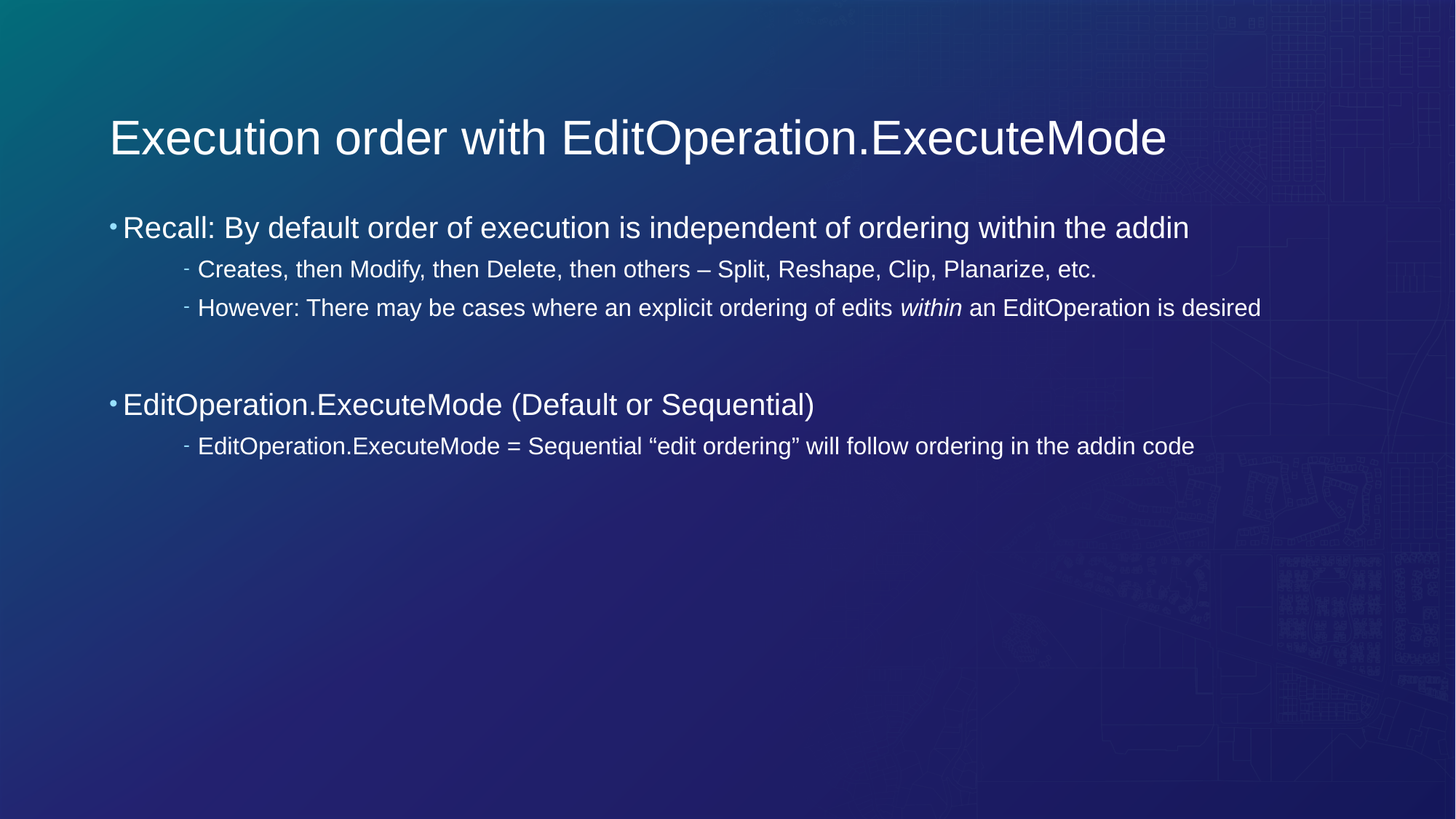

# Execution order with EditOperation.ExecuteMode
Recall: By default order of execution is independent of ordering within the addin
Creates, then Modify, then Delete, then others – Split, Reshape, Clip, Planarize, etc.
However: There may be cases where an explicit ordering of edits within an EditOperation is desired

EditOperation.ExecuteMode (Default or Sequential)
EditOperation.ExecuteMode = Sequential “edit ordering” will follow ordering in the addin code